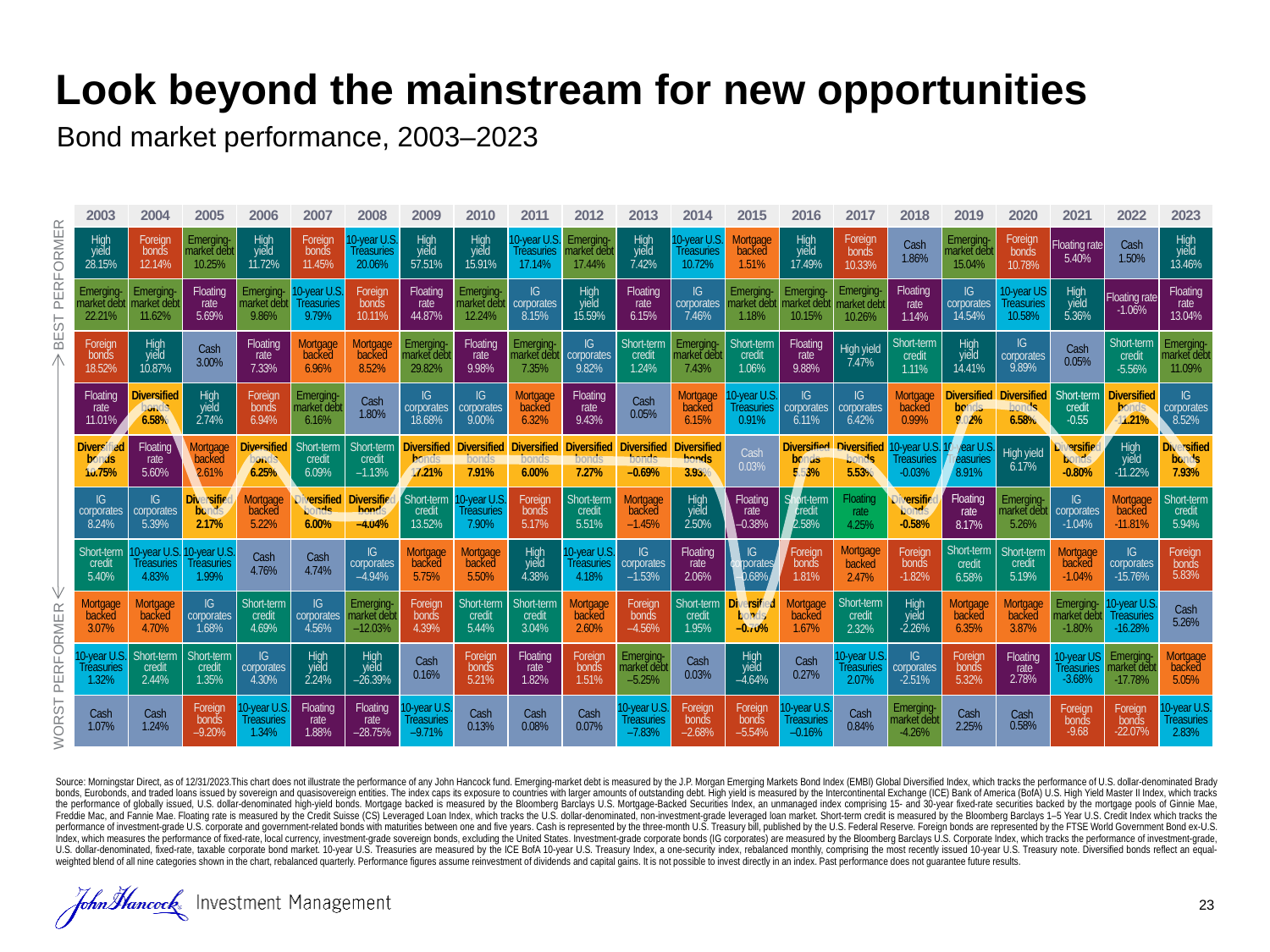

# Look beyond the mainstream for new opportunities
Bond market performance, 2003–2023
| 2003 | 2004 | 2005 | 2006 | 2007 | 2008 | 2009 | 2010 | 2011 | 2012 | 2013 | 2014 | 2015 | 2016 | 2017 | 2018 | 2019 | 2020 | 2021 | 2022 | 2023 |
| --- | --- | --- | --- | --- | --- | --- | --- | --- | --- | --- | --- | --- | --- | --- | --- | --- | --- | --- | --- | --- |
| High yield 28.15% | Foreign bonds 12.14% | Emerging- market debt 10.25% | High yield 11.72% | Foreign bonds 11.45% | 10-year U.S. Treasuries 20.06% | High yield 57.51% | High yield 15.91% | 10-year U.S. Treasuries 17.14% | Emerging- market debt 17.44% | High yield 7.42% | 10-year U.S. Treasuries 10.72% | Mortgage backed 1.51% | High yield 17.49% | Foreign bonds 10.33% | Cash 1.86% | Emerging-market debt 15.04% | Foreign bonds 10.78% | Floating rate 5.40% | Cash 1.50% | High yield 13.46% |
| Emerging- market debt 22.21% | Emerging- market debt 11.62% | Floating rate 5.69% | Emerging- market debt 9.86% | 10-year U.S. Treasuries 9.79% | Foreign bonds 10.11% | Floating rate 44.87% | Emerging- market debt 12.24% | IG corporates 8.15% | High yield 15.59% | Floating rate 6.15% | IG corporates 7.46% | Emerging- market debt 1.18% | Emerging- market debt 10.15% | Emerging- market debt 10.26% | Floating rate 1.14% | IG corporates 14.54% | 10-year US Treasuries 10.58% | High yield 5.36% | Floating rate -1.06% | Floating rate 13.04% |
| Foreign bonds 18.52% | High yield 10.87% | Cash 3.00% | Floating rate 7.33% | Mortgage backed 6.96% | Mortgage backed 8.52% | Emerging- market debt 29.82% | Floating rate 9.98% | Emerging- market debt 7.35% | IG corporates 9.82% | Short-term credit 1.24% | Emerging- market debt 7.43% | Short-term credit 1.06% | Floating rate 9.88% | High yield 7.47% | Short-term credit 1.11% | High yield 14.41% | IG corporates 9.89% | Cash 0.05% | Short-term credit -5.56% | Emerging- market debt 11.09% |
| Floating rate 11.01% | Diversified bonds 6.58% | High yield 2.74% | Foreign bonds 6.94% | Emerging- market debt 6.16% | Cash 1.80% | IG corporates 18.68% | IG corporates 9.00% | Mortgage backed 6.32% | Floating rate 9.43% | Cash 0.05% | Mortgage backed 6.15% | 10-year U.S. Treasuries 0.91% | IG corporates 6.11% | IG corporates 6.42% | Mortgage backed 0.99% | Diversified bonds 9.02% | Diversified bonds 6.58% | Short-term credit -0.55 | Diversified bonds -11.21% | IG corporates 8.52% |
| Diversified bonds 10.75% | Floating rate 5.60% | Mortgage backed 2.61% | Diversified bonds 6.25% | Short-term credit 6.09% | Short-term credit –1.13% | Diversified bonds 17.21% | Diversified bonds 7.91% | Diversified bonds 6.00% | Diversified bonds 7.27% | Diversified bonds –0.69% | Diversified bonds 3.93% | Cash 0.03% | Diversified bonds 5.53% | Diversified bonds 5.53% | 10-year U.S. Treasuries -0.03% | 10-year U.S. Treasuries 8.91% | High yield 6.17% | Diversified bonds -0.80% | High yield -11.22% | Diversified bonds 7.93% |
| IG corporates 8.24% | IG corporates 5.39% | Diversified bonds 2.17% | Mortgage backed 5.22% | Diversified bonds 6.00% | Diversified bonds –4.04% | Short-term credit 13.52% | 10-year U.S. Treasuries 7.90% | Foreign bonds 5.17% | Short-term credit 5.51% | Mortgage backed –1.45% | High yield 2.50% | Floating rate –0.38% | Short-term credit 2.58% | Floating rate 4.25% | Diversified bonds -0.58% | Floating rate 8.17% | Emerging-market debt 5.26% | IG corporates -1.04% | Mortgage backed -11.81% | Short-term credit 5.94% |
| Short-term credit 5.40% | 10-year U.S. Treasuries 4.83% | 10-year U.S. Treasuries 1.99% | Cash 4.76% | Cash 4.74% | IG corporates –4.94% | Mortgage backed 5.75% | Mortgage backed 5.50% | High yield 4.38% | 10-year U.S. Treasuries 4.18% | IG corporates –1.53% | Floating rate 2.06% | IG corporates –0.68% | Foreign bonds 1.81% | Mortgage backed 2.47% | Foreign bonds -1.82% | Short-term credit 6.58% | Short-term credit 5.19% | Mortgage backed -1.04% | IG corporates -15.76% | Foreign bonds 5.83% |
| Mortgage backed 3.07% | Mortgage backed 4.70% | IG corporates 1.68% | Short-term credit 4.69% | IG corporates 4.56% | Emerging- market debt –12.03% | Foreign bonds 4.39% | Short-term credit 5.44% | Short-term credit 3.04% | Mortgage backed 2.60% | Foreign bonds –4.56% | Short-term credit 1.95% | Diversified bonds –0.70% | Mortgage backed 1.67% | Short-term credit 2.32% | High yield -2.26% | Mortgage backed 6.35% | Mortgage backed 3.87% | Emerging-market debt -1.80% | 10-year U.S. Treasuries -16.28% | Cash 5.26% |
| 10-year U.S. Treasuries 1.32% | Short-term credit 2.44% | Short-term credit 1.35% | IG corporates 4.30% | High yield 2.24% | High yield –26.39% | Cash 0.16% | Foreign bonds 5.21% | Floating rate 1.82% | Foreign bonds 1.51% | Emerging- market debt –5.25% | Cash 0.03% | High yield –4.64% | Cash 0.27% | 10-year U.S. Treasuries 2.07% | IG corporates -2.51% | Foreign bonds 5.32% | Floating rate 2.78% | 10-year US Treasuries -3.68% | Emerging-market debt -17.78% | Mortgage backed 5.05% |
| Cash 1.07% | Cash 1.24% | Foreign bonds –9.20% | 10-year U.S. Treasuries 1.34% | Floating rate 1.88% | Floating rate –28.75% | 10-year U.S. Treasuries –9.71% | Cash 0.13% | Cash 0.08% | Cash 0.07% | 10-year U.S. Treasuries –7.83% | Foreign bonds –2.68% | Foreign bonds –5.54% | 10-year U.S. Treasuries –0.16% | Cash 0.84% | Emerging-market debt -4.26% | Cash 2.25% | Cash 0.58% | Foreign bonds -9.68 | Foreign bonds -22.07% | 10-year U.S. Treasuries 2.83% |
BEST PERFORMER
WORST PERFORMER

Source: Morningstar Direct, as of 12/31/2023.This chart does not illustrate the performance of any John Hancock fund. Emerging-market debt is measured by the J.P. Morgan Emerging Markets Bond Index (EMBI) Global Diversified Index, which tracks the performance of U.S. dollar-denominated Brady bonds, Eurobonds, and traded loans issued by sovereign and quasisovereign entities. The index caps its exposure to countries with larger amounts of outstanding debt. High yield is measured by the Intercontinental Exchange (ICE) Bank of America (BofA) U.S. High Yield Master II Index, which tracks the performance of globally issued, U.S. dollar-denominated high-yield bonds. Mortgage backed is measured by the Bloomberg Barclays U.S. Mortgage-Backed Securities Index, an unmanaged index comprising 15- and 30-year fixed-rate securities backed by the mortgage pools of Ginnie Mae, Freddie Mac, and Fannie Mae. Floating rate is measured by the Credit Suisse (CS) Leveraged Loan Index, which tracks the U.S. dollar-denominated, non-investment-grade leveraged loan market. Short-term credit is measured by the Bloomberg Barclays 1–5 Year U.S. Credit Index which tracks the performance of investment-grade U.S. corporate and government-related bonds with maturities between one and five years. Cash is represented by the three-month U.S. Treasury bill, published by the U.S. Federal Reserve. Foreign bonds are represented by the FTSE World Government Bond ex-U.S. Index, which measures the performance of fixed-rate, local currency, investment-grade sovereign bonds, excluding the United States. Investment-grade corporate bonds (IG corporates) are measured by the Bloomberg Barclays U.S. Corporate Index, which tracks the performance of investment-grade, U.S. dollar-denominated, fixed-rate, taxable corporate bond market. 10-year U.S. Treasuries are measured by the ICE BofA 10-year U.S. Treasury Index, a one-security index, rebalanced monthly, comprising the most recently issued 10-year U.S. Treasury note. Diversified bonds reflect an equal-weighted blend of all nine categories shown in the chart, rebalanced quarterly. Performance figures assume reinvestment of dividends and capital gains. It is not possible to invest directly in an index. Past performance does not guarantee future results.
23